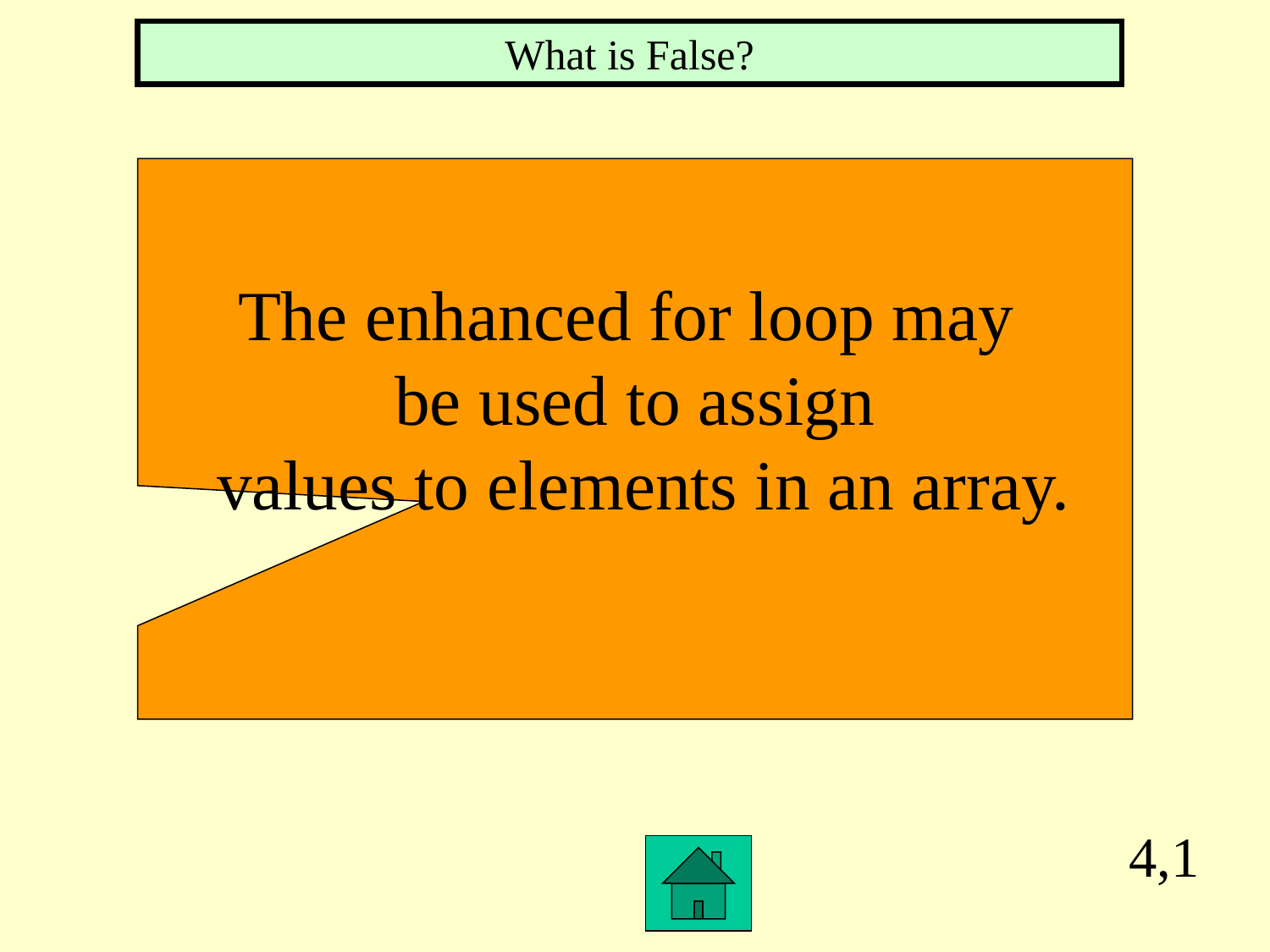

What is False?
The enhanced for loop may
be used to assign
 values to elements in an array.

4,1